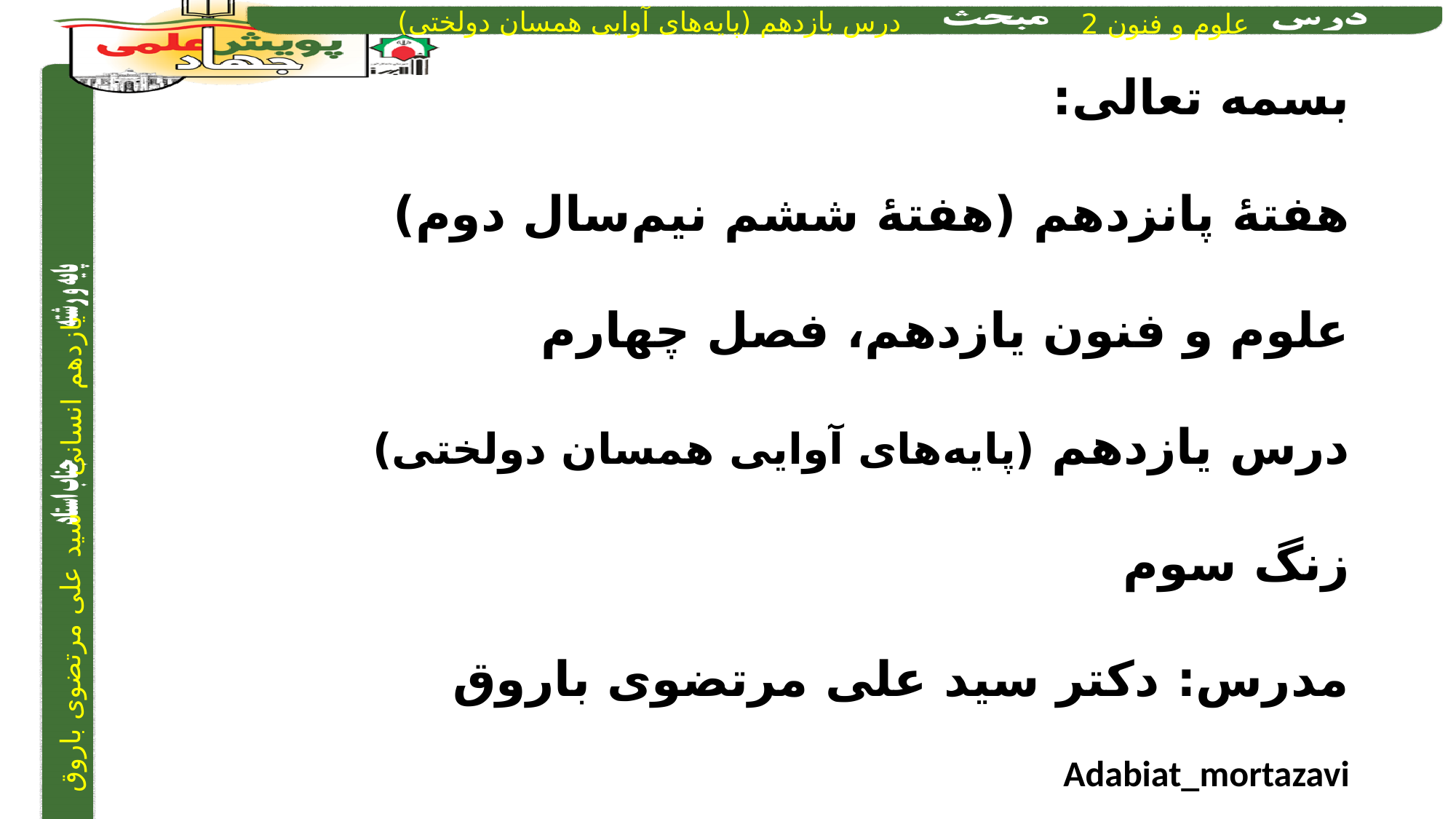

بسمه تعالی:
هفتۀ پانزدهم (هفتۀ ششم نیم‌سال دوم)
علوم و فنون یازدهم، فصل چهارم
درس یازدهم (پایه‌های آوایی همسان دولختی)
زنگ سوم
مدرس: دکتر سید علی مرتضوی باروق
Adabiat_mortazavi